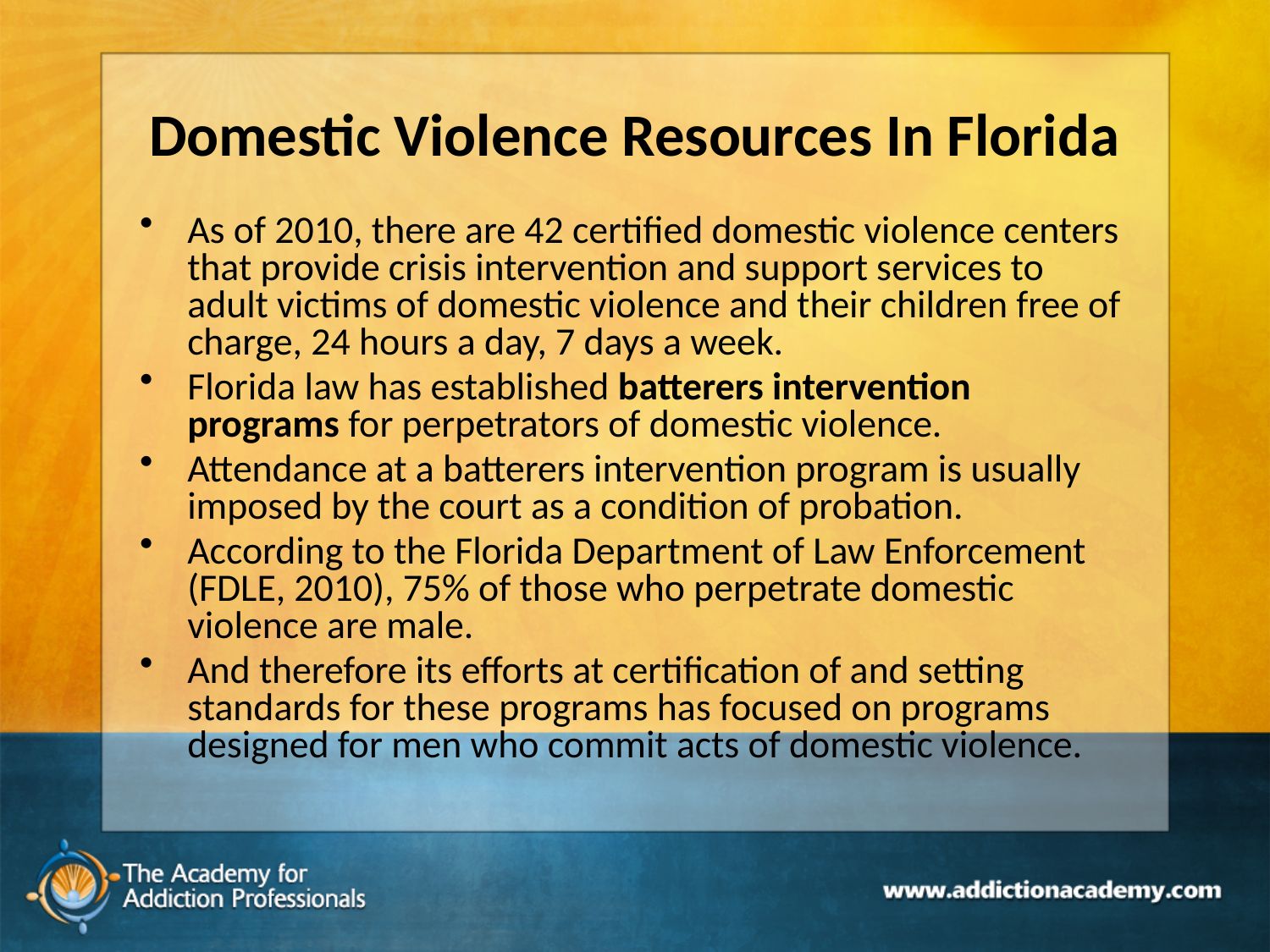

# Domestic Violence Resources In Florida
As of 2010, there are 42 certified domestic violence centers that provide crisis intervention and support services to adult victims of domestic violence and their children free of charge, 24 hours a day, 7 days a week.
Florida law has established batterers intervention programs for perpetrators of domestic violence.
Attendance at a batterers intervention program is usually imposed by the court as a condition of probation.
According to the Florida Department of Law Enforcement (FDLE, 2010), 75% of those who perpetrate domestic violence are male.
And therefore its efforts at certification of and setting standards for these programs has focused on programs designed for men who commit acts of domestic violence.